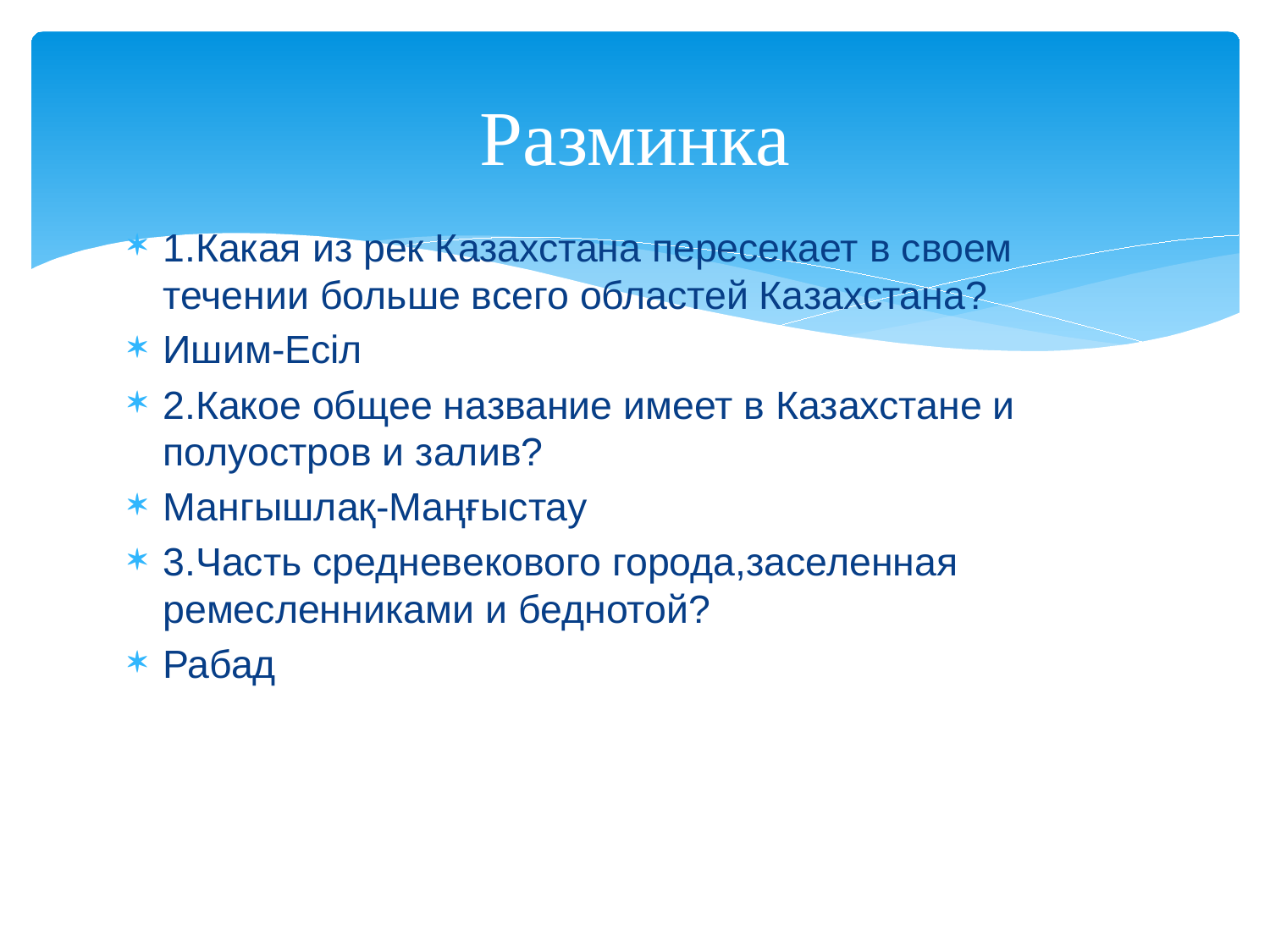

# Разминка
1.Какая из рек Казахстана пересекает в своем течении больше всего областей Казахстана?
Ишим-Есіл
2.Какое общее название имеет в Казахстане и полуостров и залив?
Мангышлақ-Маңғыстау
3.Часть средневекового города,заселенная ремесленниками и беднотой?
Рабад